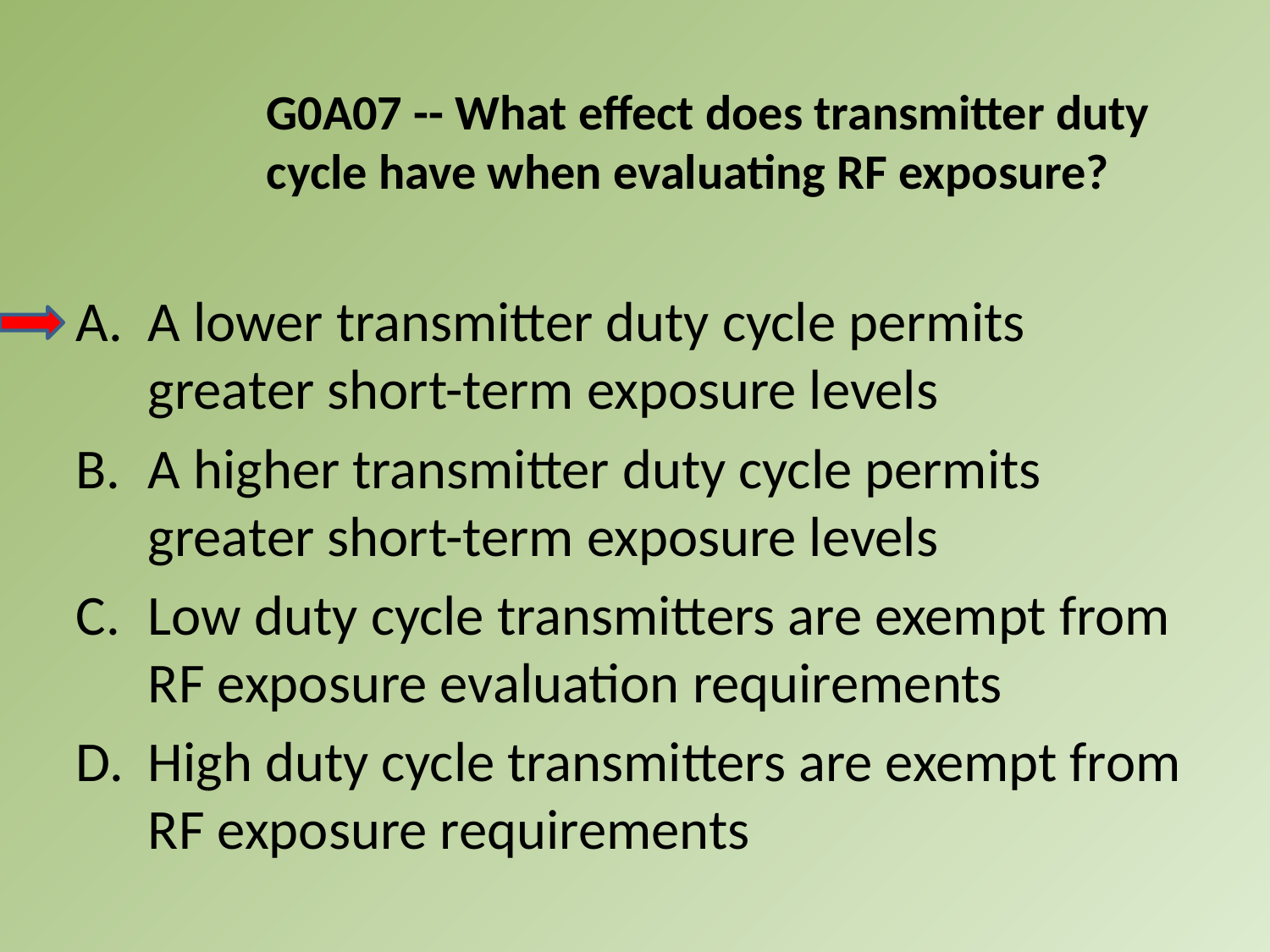

G0A07 -- What effect does transmitter duty cycle have when evaluating RF exposure?
A.	A lower transmitter duty cycle permits greater short-term exposure levels
B.	A higher transmitter duty cycle permits greater short-term exposure levels
C.	Low duty cycle transmitters are exempt from RF exposure evaluation requirements
D.	High duty cycle transmitters are exempt from RF exposure requirements